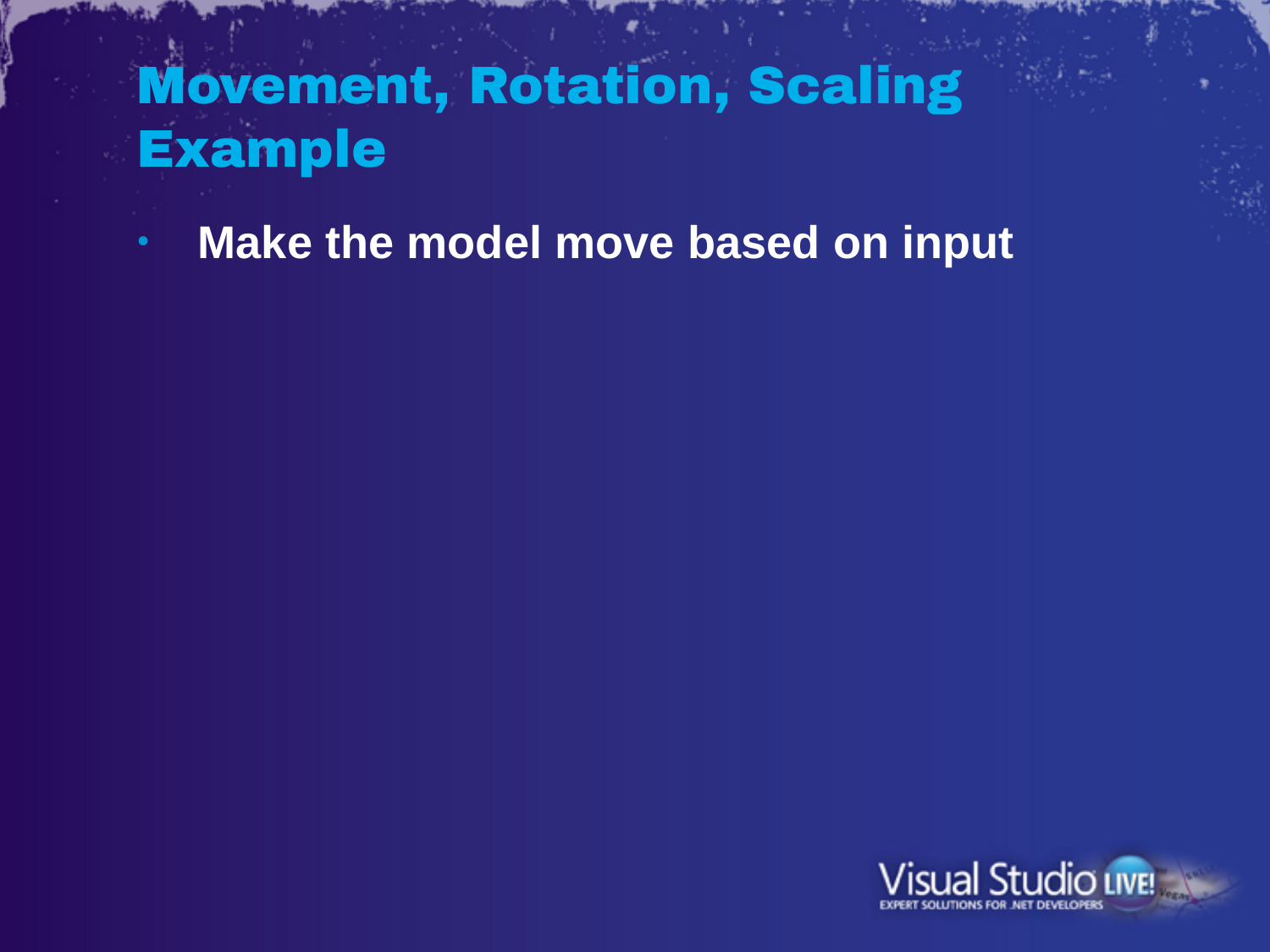

# Movement, Rotation, Scaling Example
Make the model move based on input